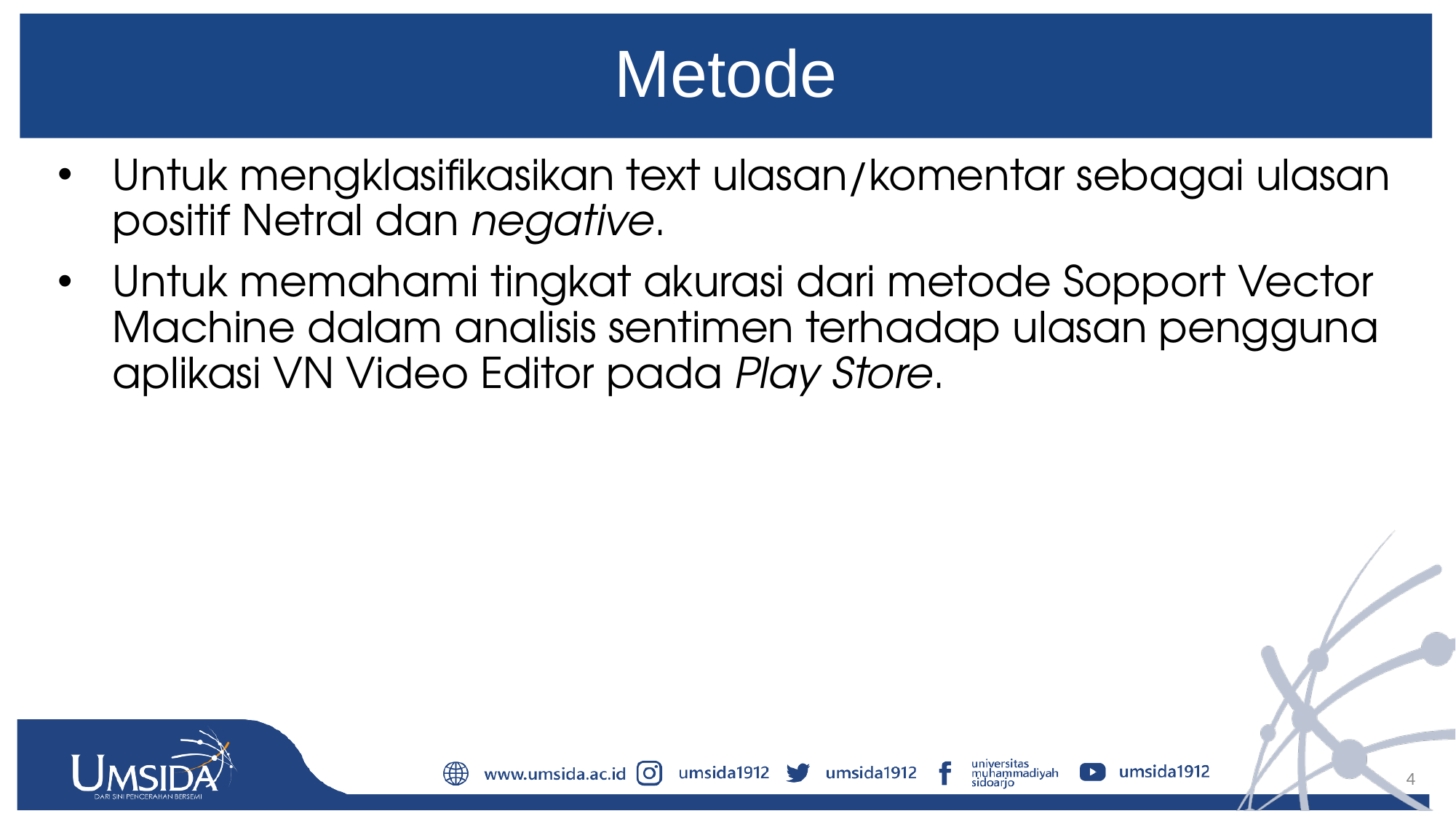

# Metode
Untuk mengklasifikasikan text ulasan/komentar sebagai ulasan positif Netral dan negative.
Untuk memahami tingkat akurasi dari metode Sopport Vector Machine dalam analisis sentimen terhadap ulasan pengguna aplikasi VN Video Editor pada Play Store.